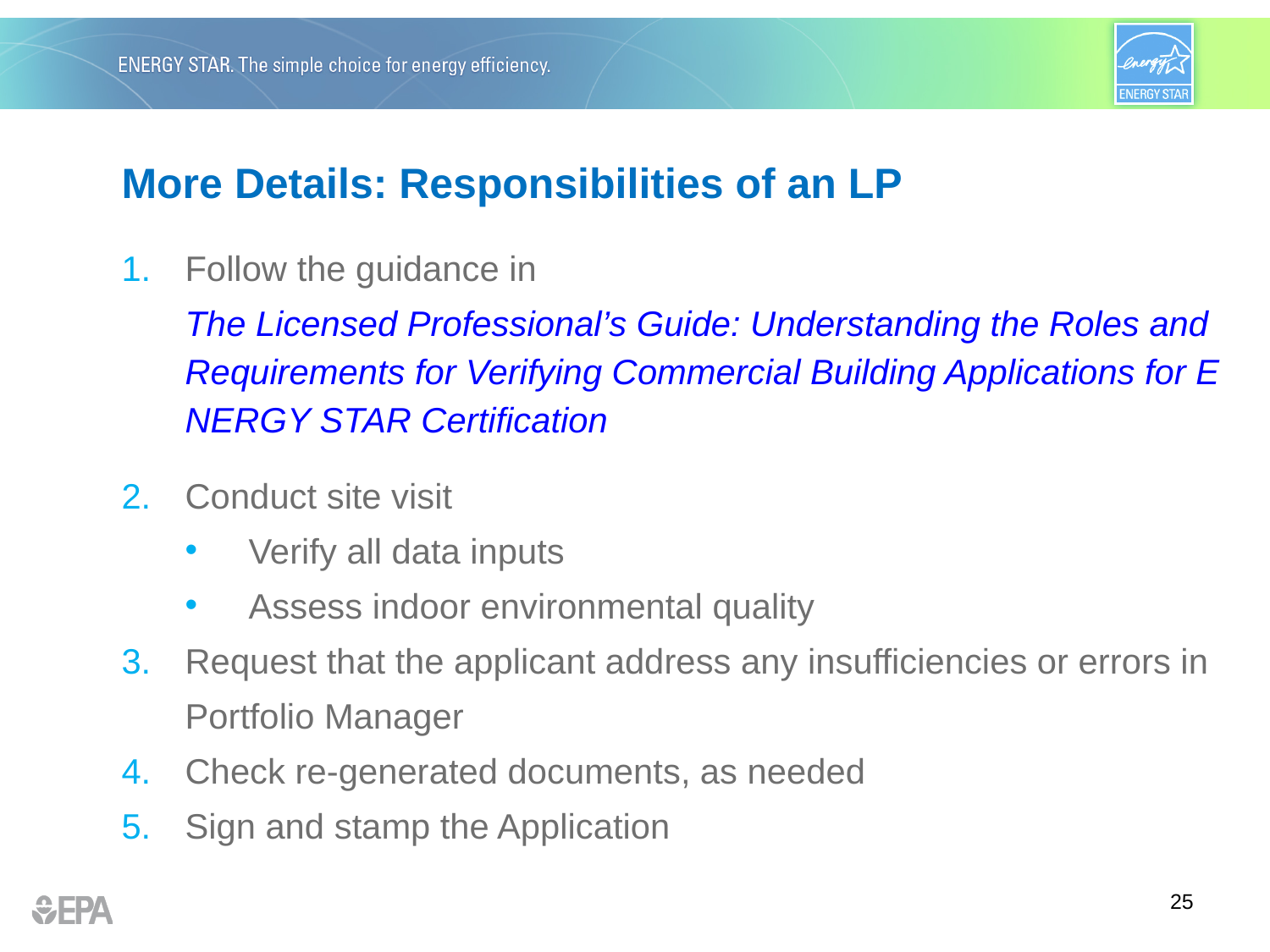

More Details: Responsibilities of an LP
#
Follow the guidance in The Licensed Professional’s Guide: Understanding the Roles and Requirements for Verifying Commercial Building Applications for ENERGY STAR Certification
Conduct site visit
Verify all data inputs
Assess indoor environmental quality
Request that the applicant address any insufficiencies or errors in Portfolio Manager
Check re-generated documents, as needed
Sign and stamp the Application

25